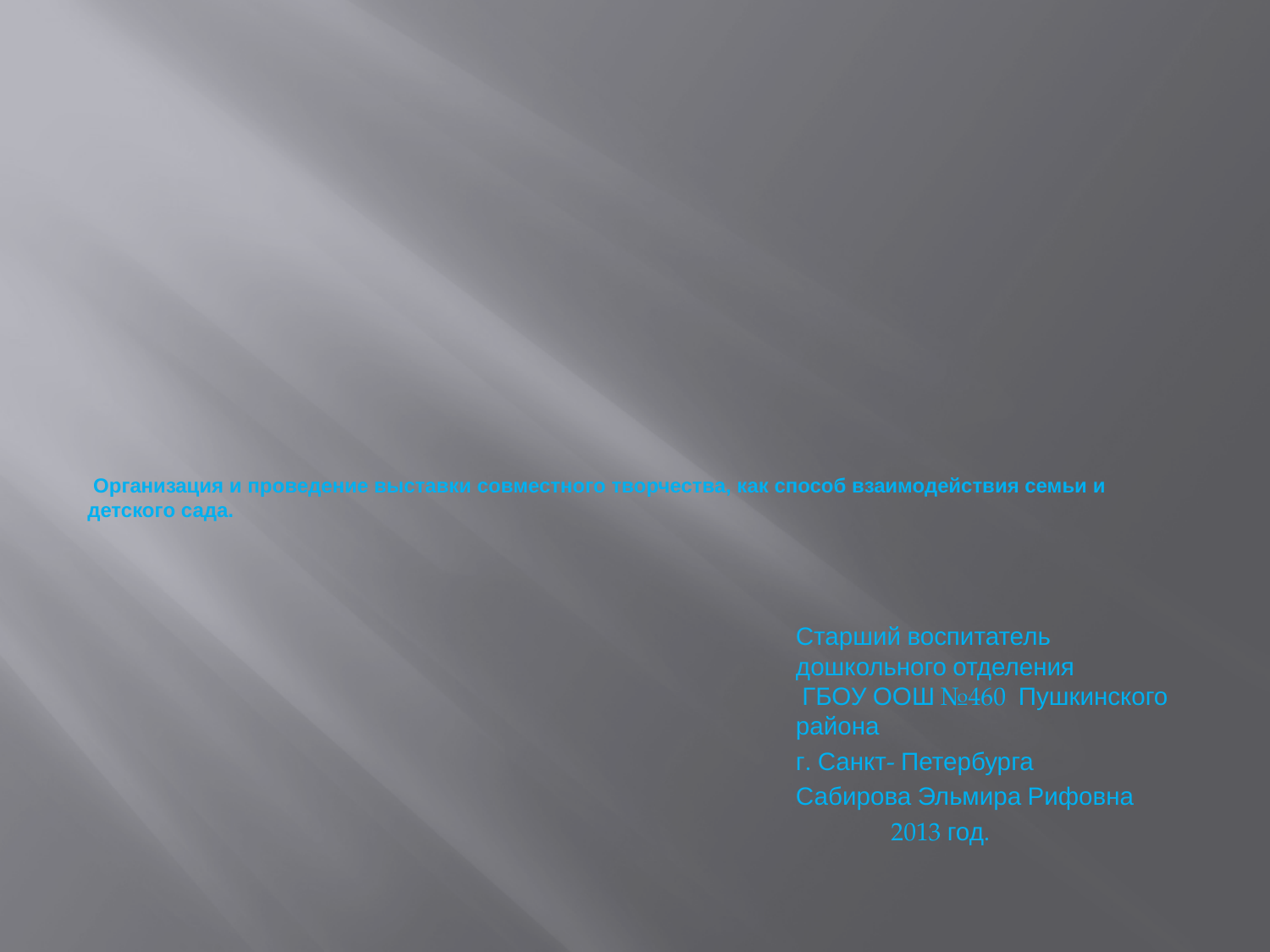

# Организация и проведение выставки совместного творчества, как способ взаимодействия семьи и детского сада.
Старший воспитатель
дошкольного отделения
 ГБОУ ООШ №460  Пушкинского района
г. Санкт- Петербурга
Сабирова Эльмира Рифовна
               2013 год.